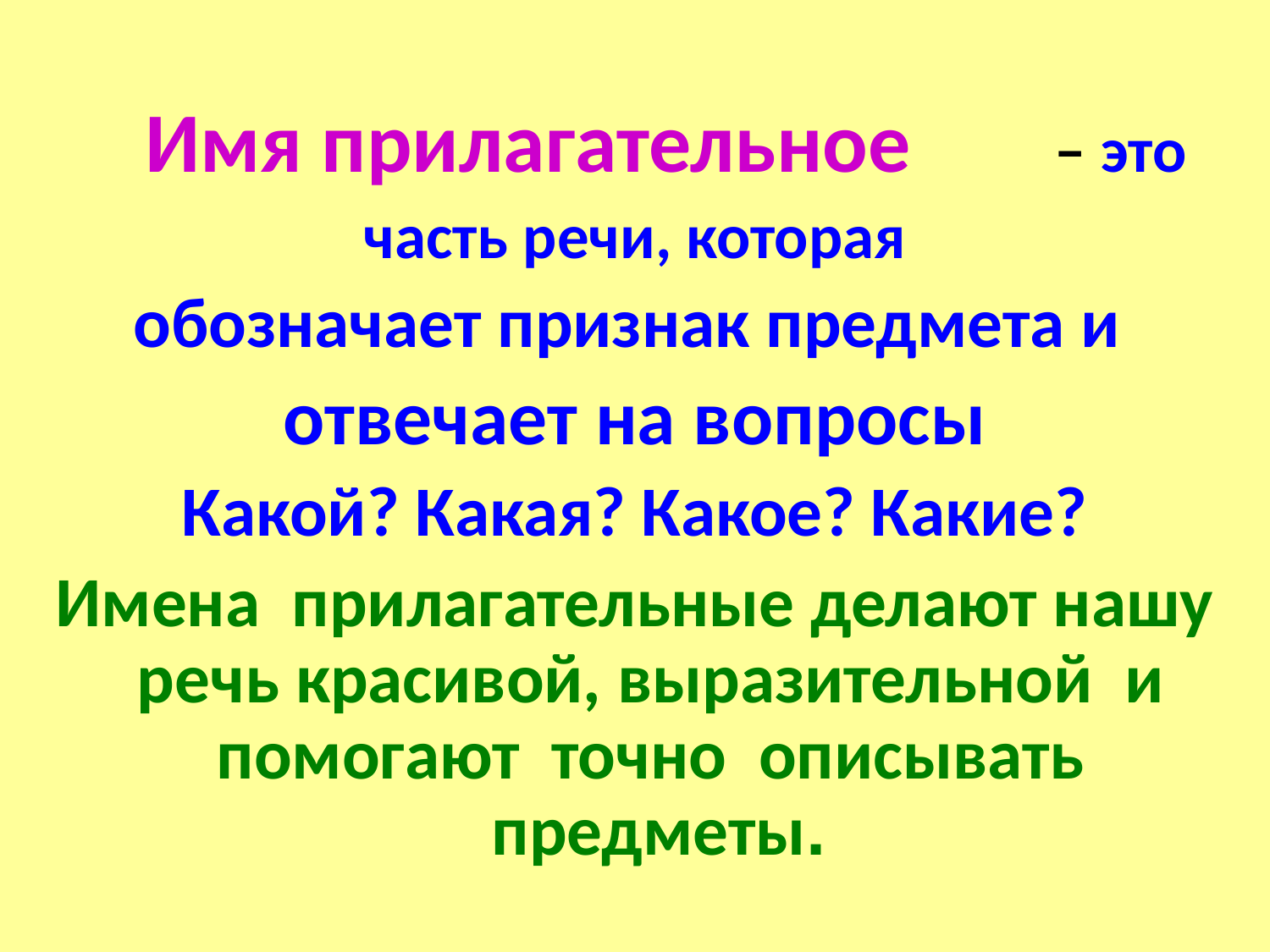

Имя прилагательное          – это
часть речи, которая
обозначает признак предмета и
отвечает на вопросы
Какой? Какая? Какое? Какие?
Имена  прилагательные делают нашу речь красивой, выразительной  и  помогают  точно  описывать  предметы.